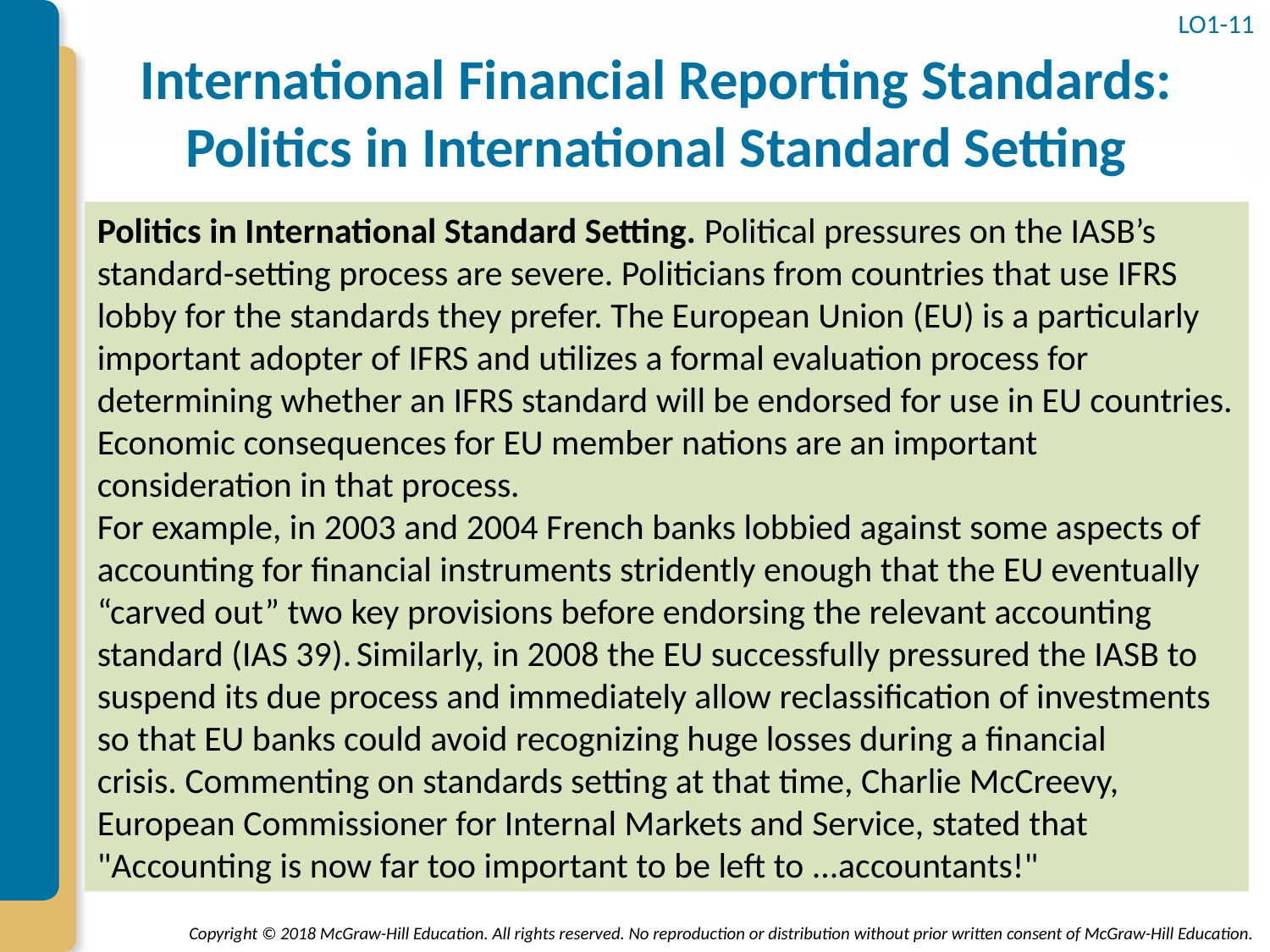

LO1-11
# International Financial Reporting Standards: Politics in International Standard Setting
Politics in International Standard Setting. Political pressures on the IASB’s standard-setting process are severe. Politicians from countries that use IFRS lobby for the standards they prefer. The European Union (EU) is a particularly important adopter of IFRS and utilizes a formal evaluation process for determining whether an IFRS standard will be endorsed for use in EU countries. Economic consequences for EU member nations are an important consideration in that process.
For example, in 2003 and 2004 French banks lobbied against some aspects of accounting for financial instruments stridently enough that the EU eventually “carved out” two key provisions before endorsing the relevant accounting standard (IAS 39). Similarly, in 2008 the EU successfully pressured the IASB to suspend its due process and immediately allow reclassification of investments so that EU banks could avoid recognizing huge losses during a financial crisis. Commenting on standards setting at that time, Charlie McCreevy, European Commissioner for Internal Markets and Service, stated that "Accounting is now far too important to be left to ...accountants!"